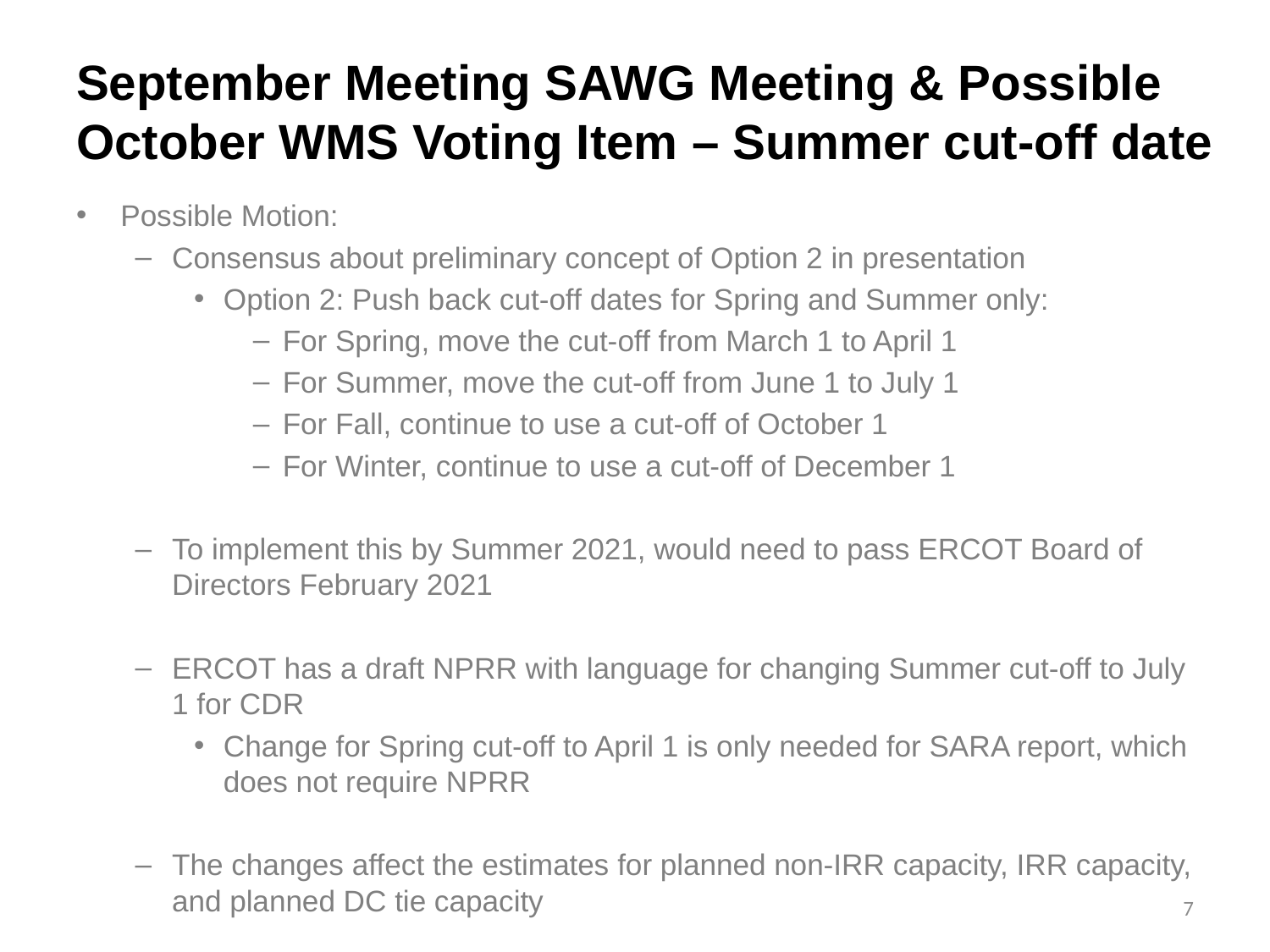

# September Meeting SAWG Meeting & Possible October WMS Voting Item – Summer cut-off date
Possible Motion:
Consensus about preliminary concept of Option 2 in presentation
Option 2: Push back cut-off dates for Spring and Summer only:
For Spring, move the cut-off from March 1 to April 1
For Summer, move the cut-off from June 1 to July 1
For Fall, continue to use a cut-off of October 1
For Winter, continue to use a cut-off of December 1

To implement this by Summer 2021, would need to pass ERCOT Board of Directors February 2021

ERCOT has a draft NPRR with language for changing Summer cut-off to July 1 for CDR
Change for Spring cut-off to April 1 is only needed for SARA report, which does not require NPRR

The changes affect the estimates for planned non-IRR capacity, IRR capacity, and planned DC tie capacity

7